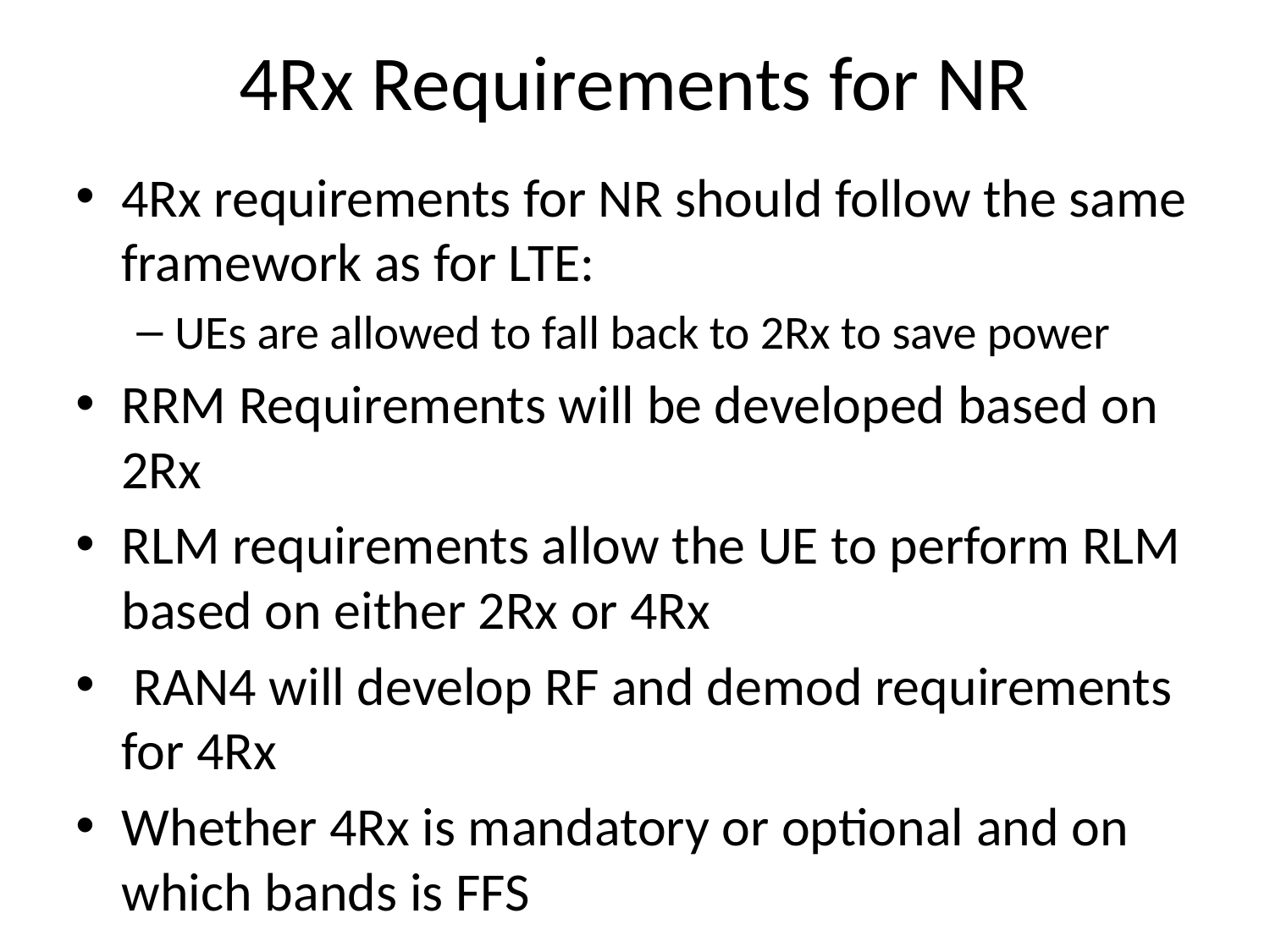

# 4Rx Requirements for NR
4Rx requirements for NR should follow the same framework as for LTE:
UEs are allowed to fall back to 2Rx to save power
RRM Requirements will be developed based on 2Rx
RLM requirements allow the UE to perform RLM based on either 2Rx or 4Rx
 RAN4 will develop RF and demod requirements for 4Rx
Whether 4Rx is mandatory or optional and on which bands is FFS